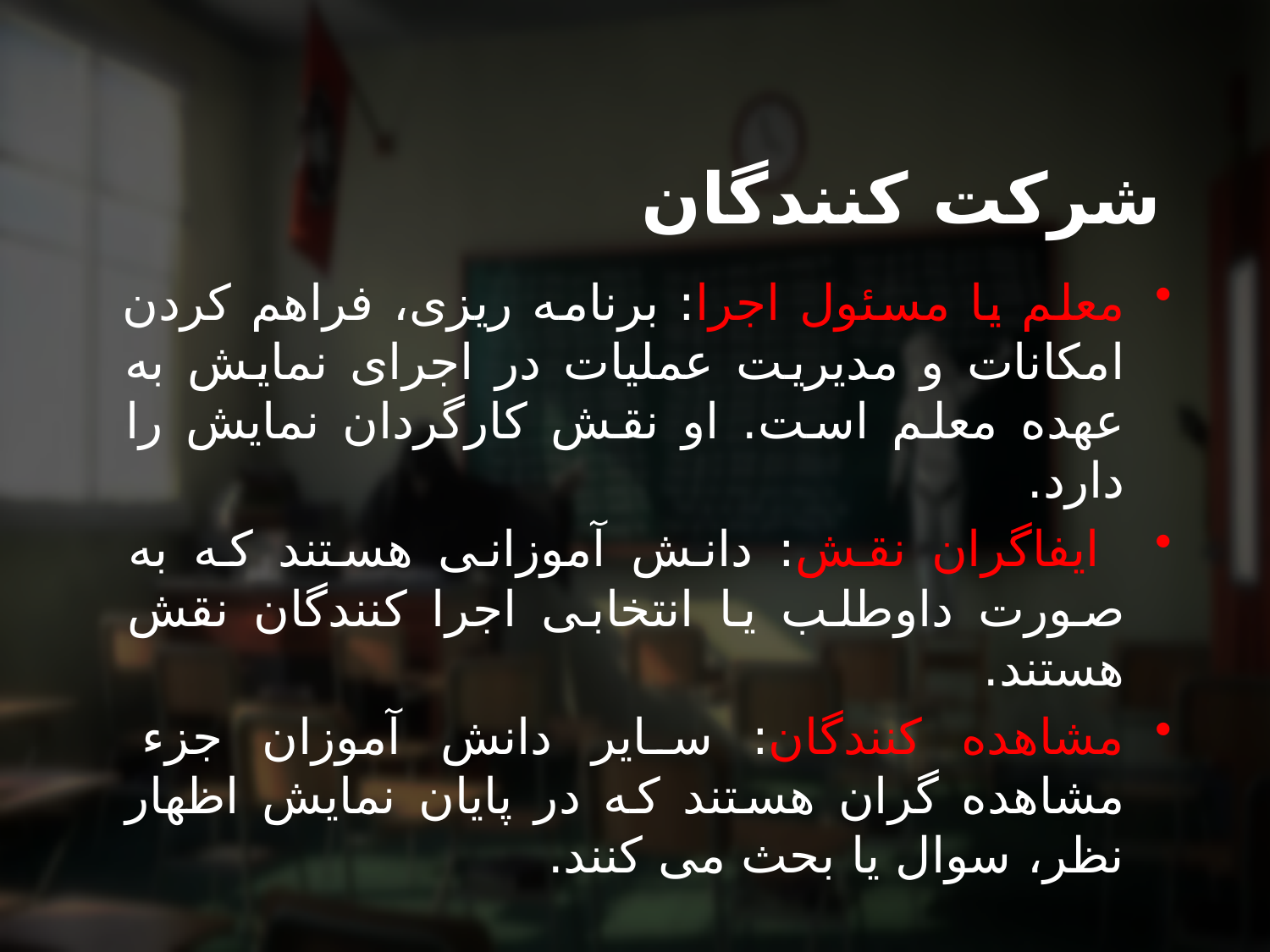

# شرکت کنندگان
معلم یا مسئول اجرا: برنامه ریزی، فراهم کردن امکانات و مدیریت عملیات در اجرای نمایش به عهده معلم است. او نقش کارگردان نمایش را دارد.
 ایفاگران نقش: دانش آموزانی هستند که به صورت داوطلب یا انتخابی اجرا کنندگان نقش هستند.
مشاهده کنندگان: سایر دانش آموزان جزء مشاهده گران هستند که در پایان نمایش اظهار نظر، سوال یا بحث می کنند.